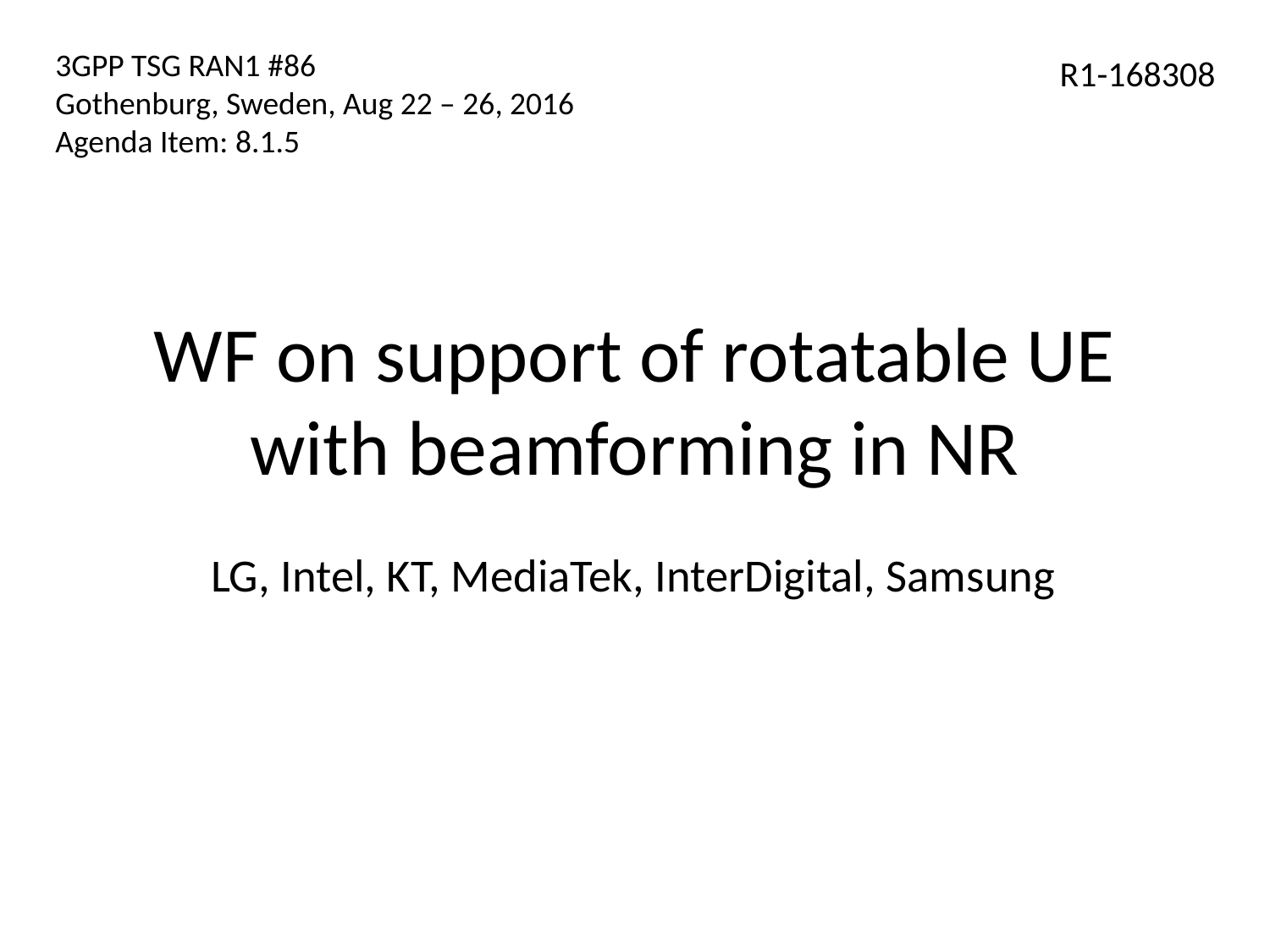

3GPP TSG RAN1 #86
Gothenburg, Sweden, Aug 22 – 26, 2016
Agenda Item: 8.1.5
R1-168308
# WF on support of rotatable UE with beamforming in NR
LG, Intel, KT, MediaTek, InterDigital, Samsung